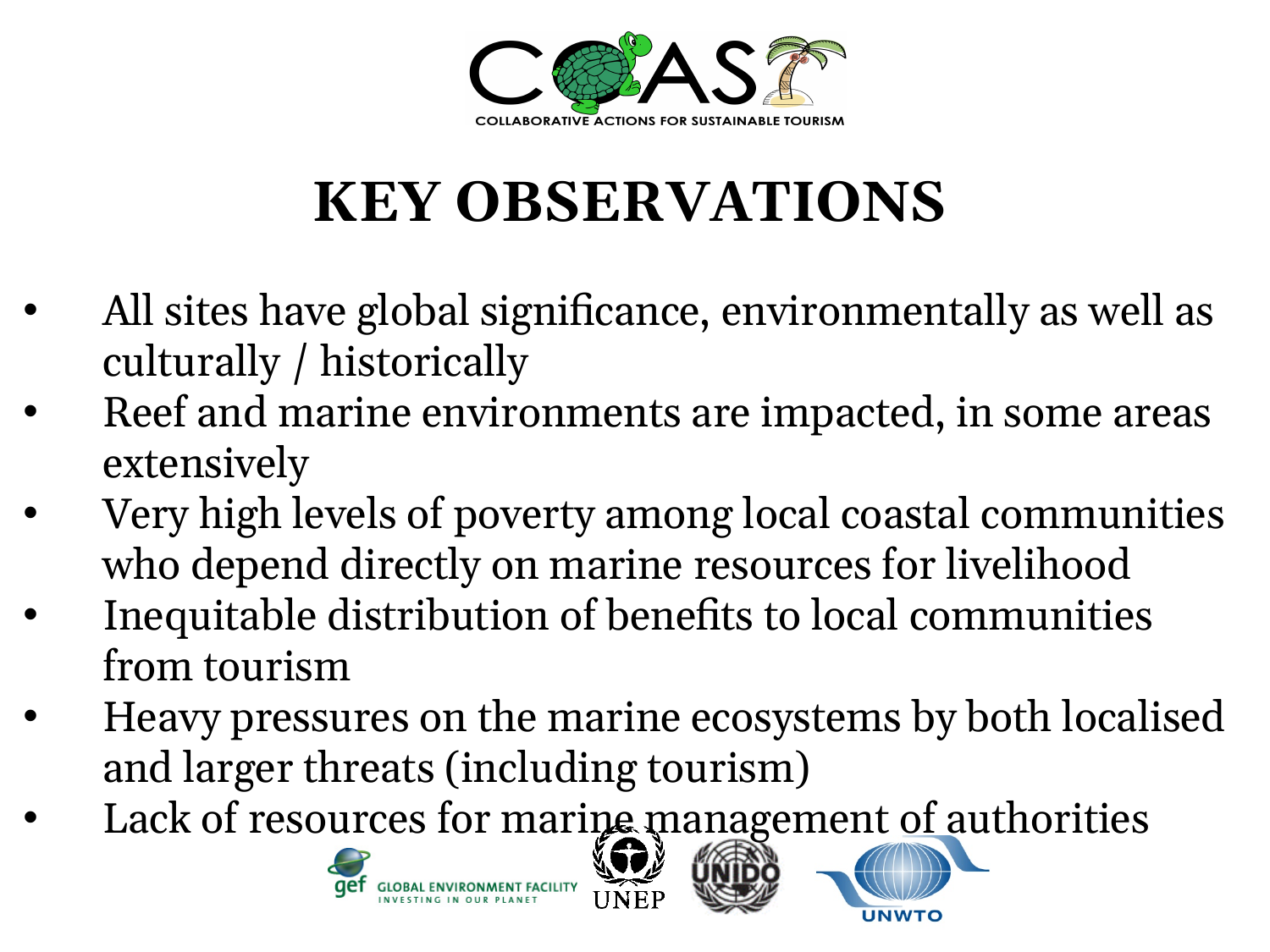

KEY OBSERVATIONS

All sites have global significance, environmentally as well as culturally / historically
Reef and marine environments are impacted, in some areas extensively
Very high levels of poverty among local coastal communities who depend directly on marine resources for livelihood
Inequitable distribution of benefits to local communities from tourism
Heavy pressures on the marine ecosystems by both localised and larger threats (including tourism)
Lack of resources for marine management of authorities

#